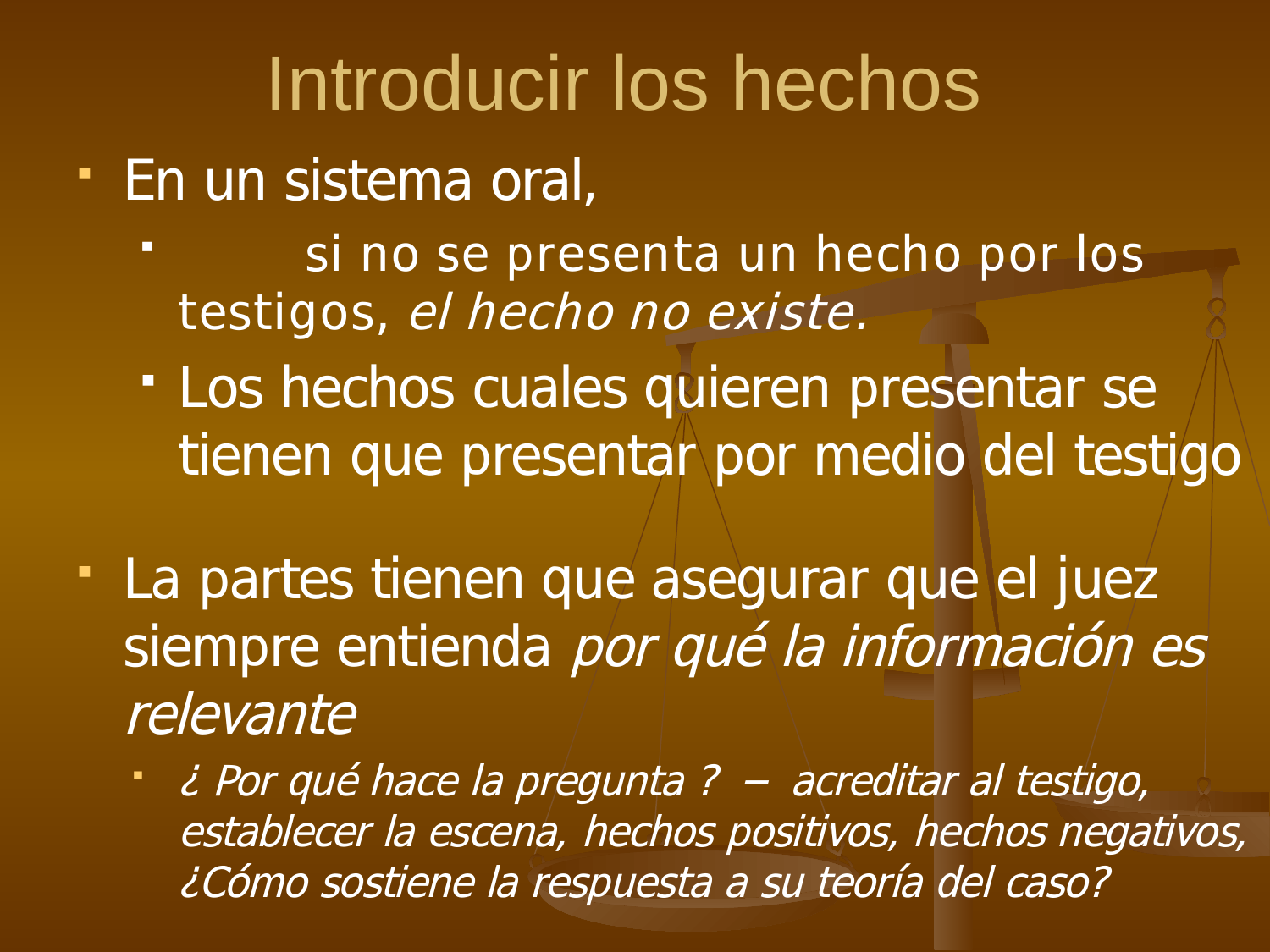

# Introducir los hechos
En un sistema oral,
	si no se presenta un hecho por los testigos, el hecho no existe.
Los hechos cuales quieren presentar se tienen que presentar por medio del testigo

La partes tienen que asegurar que el juez  siempre entienda por qué la información es relevante
¿ Por qué hace la pregunta ?  –  acreditar al testigo, establecer la escena, hechos positivos, hechos negativos, ¿Cómo sostiene la respuesta a su teoría del caso?